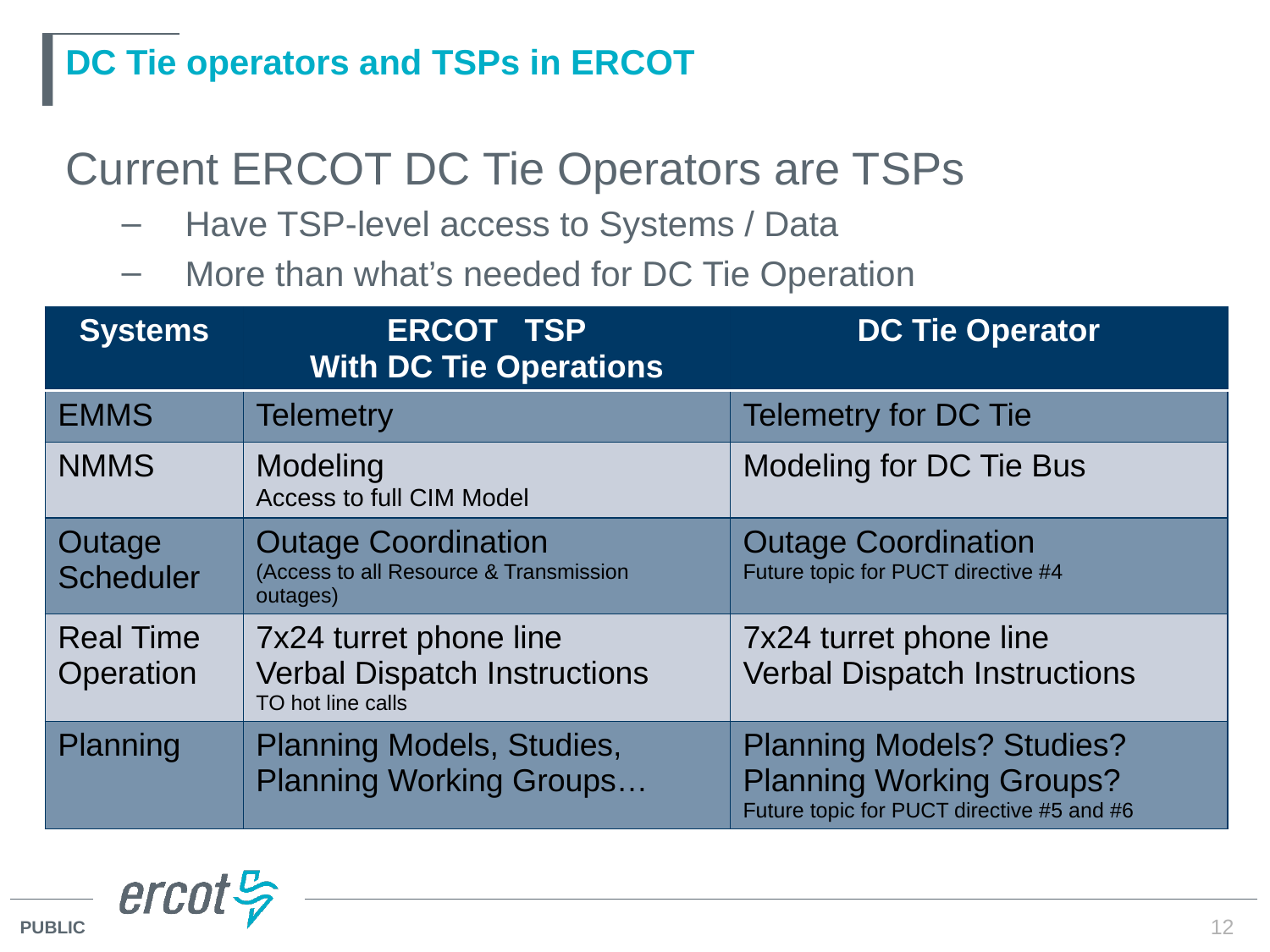

# DC Tie operators and TSPs in ERCOT
Current ERCOT DC Tie Operators are TSPs
Have TSP-level access to Systems / Data
More than what’s needed for DC Tie Operation

| Systems | ERCOT TSP With DC Tie Operations | DC Tie Operator |
| --- | --- | --- |
| EMMS | Telemetry | Telemetry for DC Tie |
| NMMS | Modeling Access to full CIM Model | Modeling for DC Tie Bus |
| Outage Scheduler | Outage Coordination (Access to all Resource & Transmission outages) | Outage Coordination Future topic for PUCT directive #4 |
| Real Time Operation | 7x24 turret phone line Verbal Dispatch Instructions TO hot line calls | 7x24 turret phone line Verbal Dispatch Instructions |
| Planning | Planning Models, Studies, Planning Working Groups… | Planning Models? Studies? Planning Working Groups? Future topic for PUCT directive #5 and #6 |

12